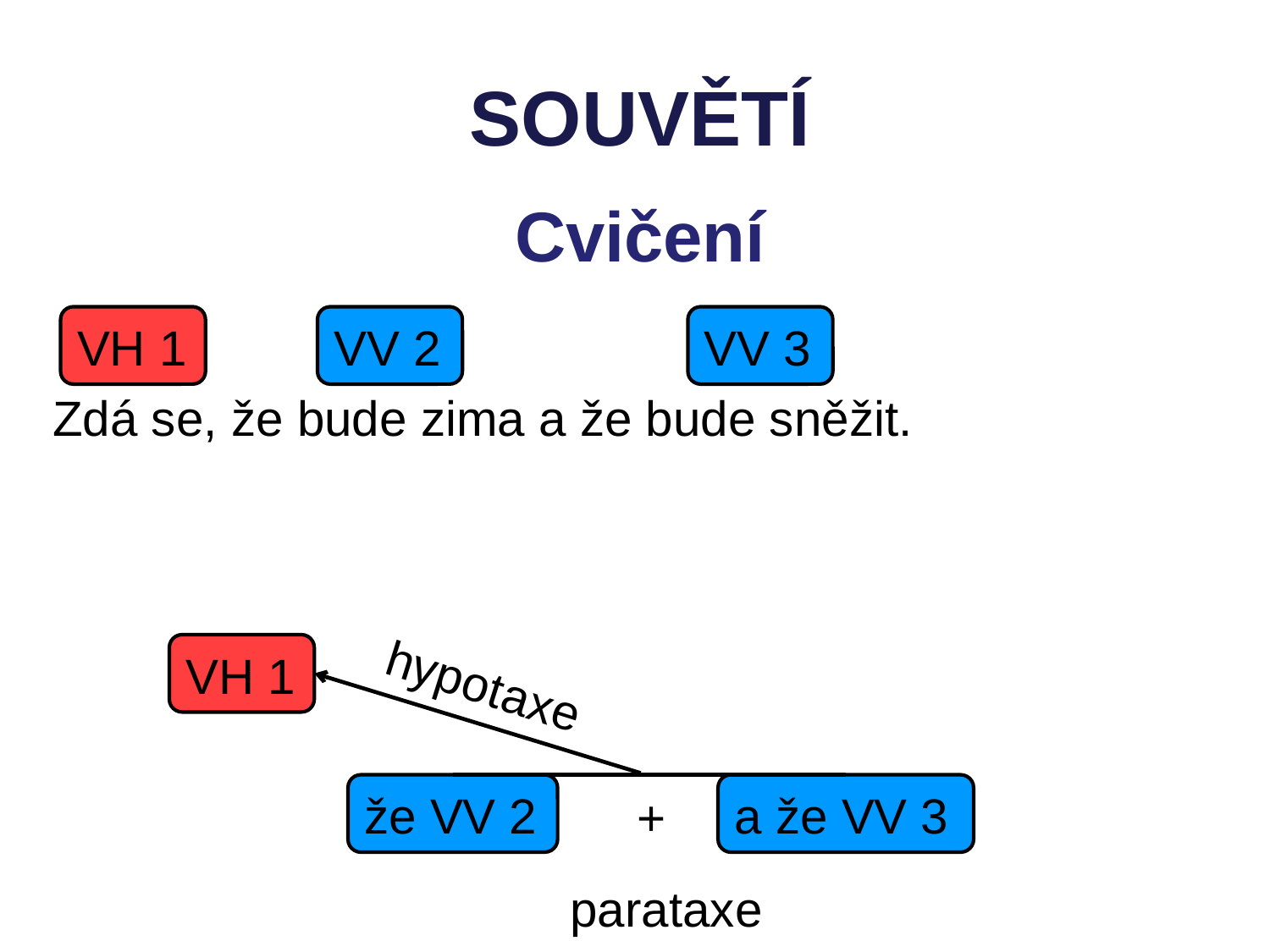

SOUVĚTÍ
Cvičení
VH 1
VV 2
VV 3
Zdá se, že bude zima a že bude sněžit.
VH 1
hypotaxe
že VV 2
a že VV 3
+
parataxe